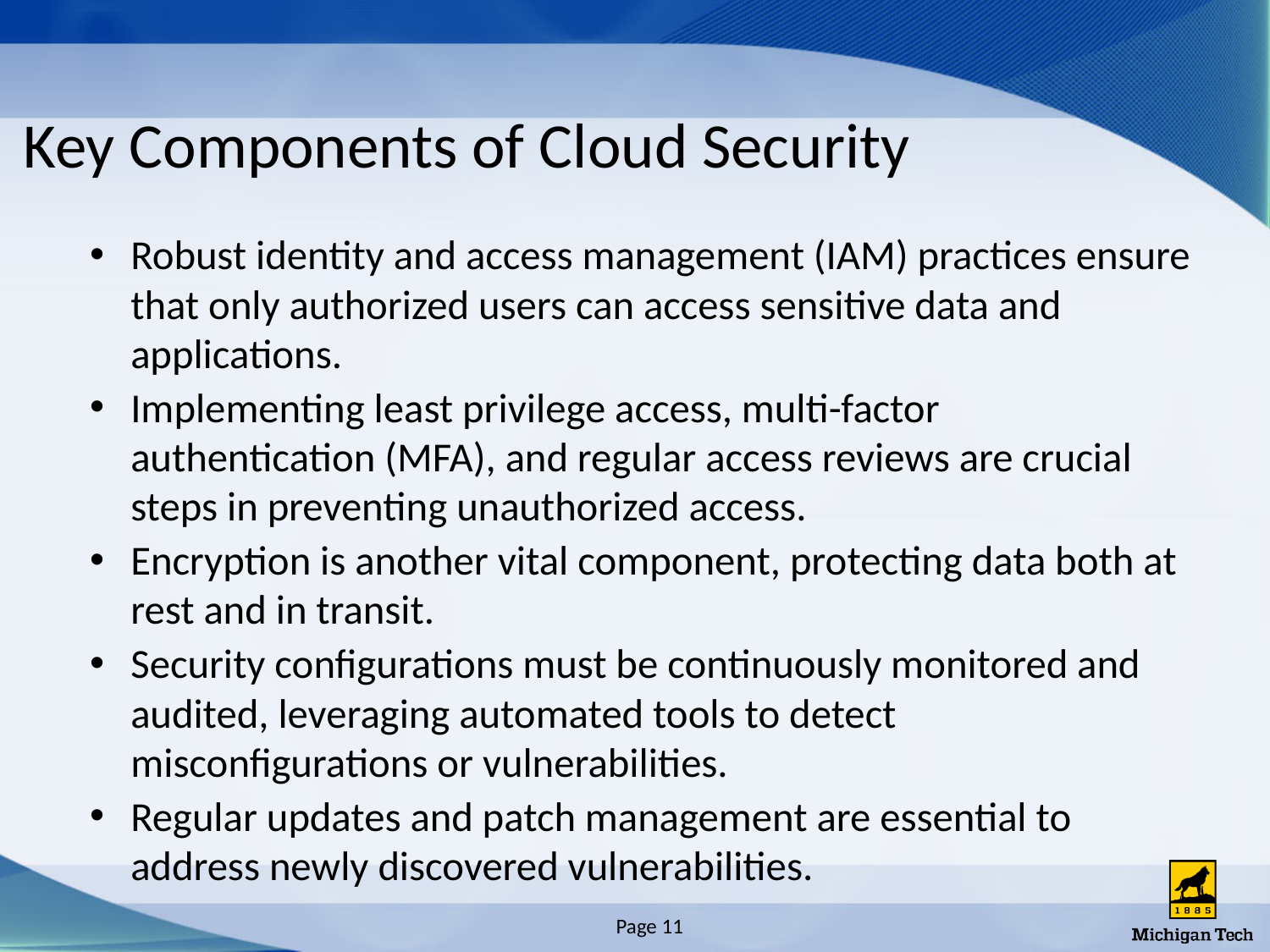

# Key Components of Cloud Security
Robust identity and access management (IAM) practices ensure that only authorized users can access sensitive data and applications.
Implementing least privilege access, multi-factor authentication (MFA), and regular access reviews are crucial steps in preventing unauthorized access.
Encryption is another vital component, protecting data both at rest and in transit.
Security configurations must be continuously monitored and audited, leveraging automated tools to detect misconfigurations or vulnerabilities.
Regular updates and patch management are essential to address newly discovered vulnerabilities.